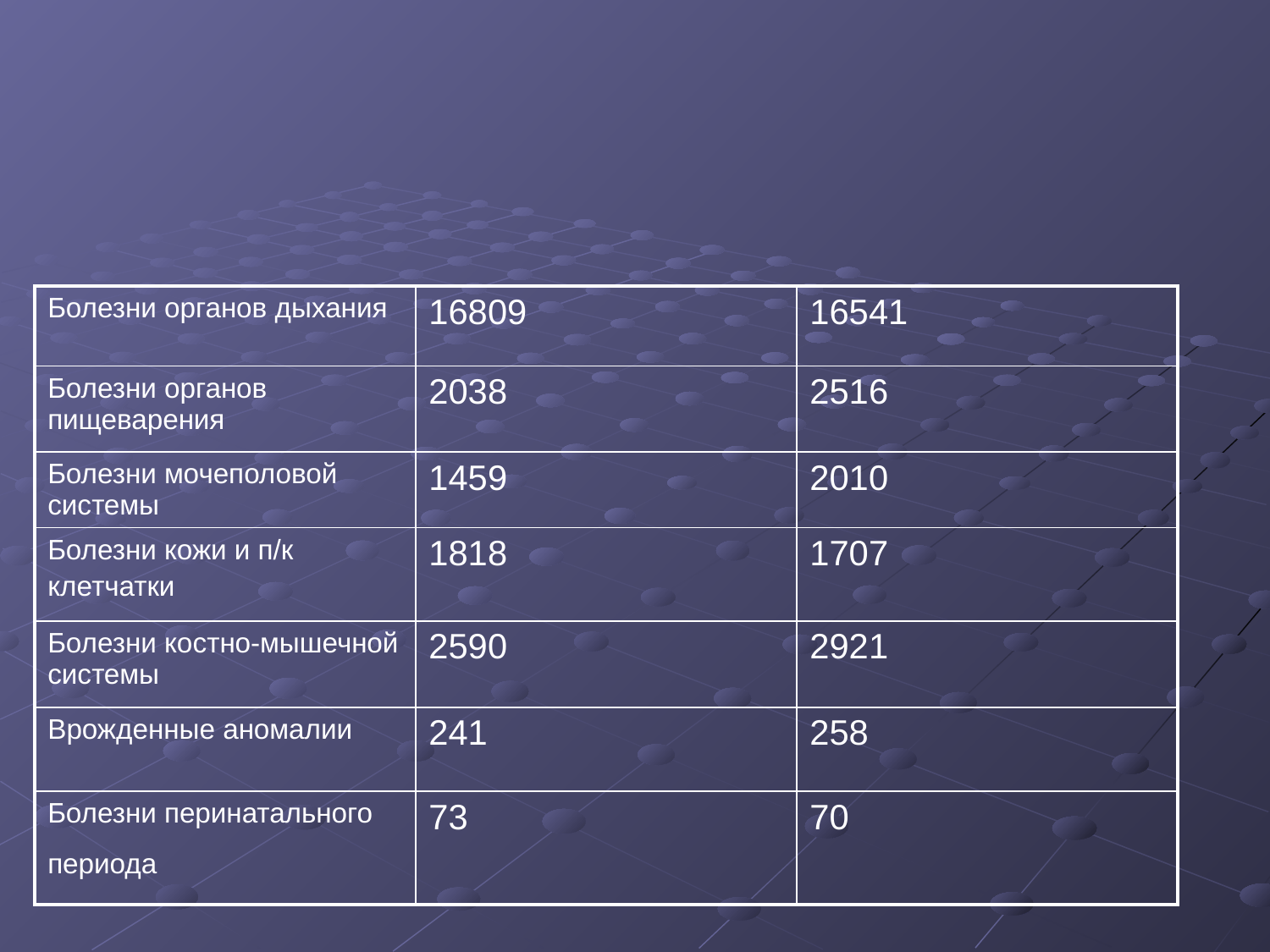

#
| Болезни органов дыхания | 16809 | 16541 |
| --- | --- | --- |
| Болезни органов пищеварения | 2038 | 2516 |
| Болезни мочеполовой системы | 1459 | 2010 |
| Болезни кожи и п/к клетчатки | 1818 | 1707 |
| Болезни костно-мышечной системы | 2590 | 2921 |
| Врожденные аномалии | 241 | 258 |
| Болезни перинатального периода | 73 | 70 |